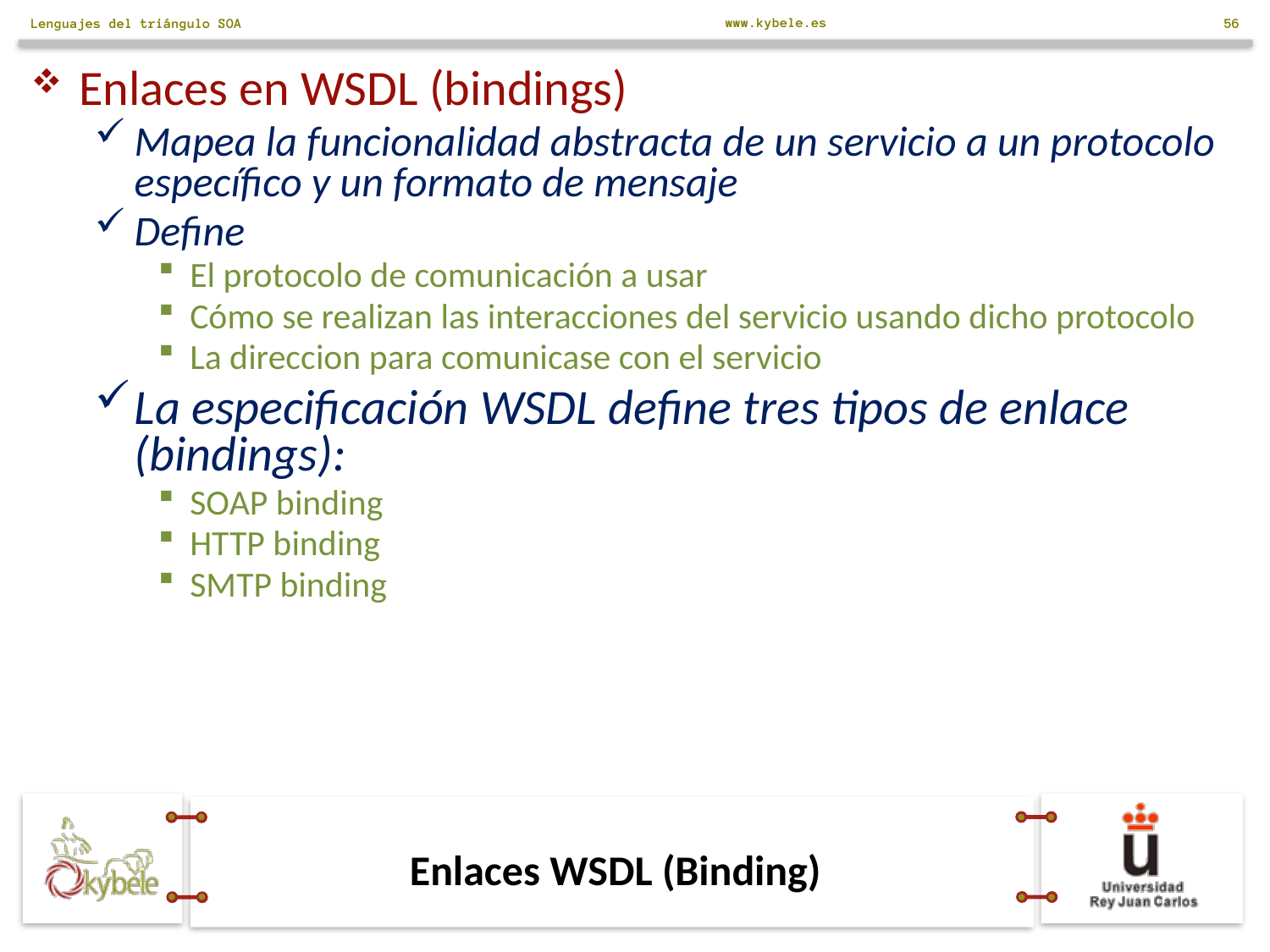

Lenguajes del triángulo SOA
56
Enlaces en WSDL (bindings)
Mapea la funcionalidad abstracta de un servicio a un protocolo específico y un formato de mensaje
Define
El protocolo de comunicación a usar
Cómo se realizan las interacciones del servicio usando dicho protocolo
La direccion para comunicase con el servicio
La especificación WSDL define tres tipos de enlace (bindings):
SOAP binding
HTTP binding
SMTP binding
# Enlaces WSDL (Binding)